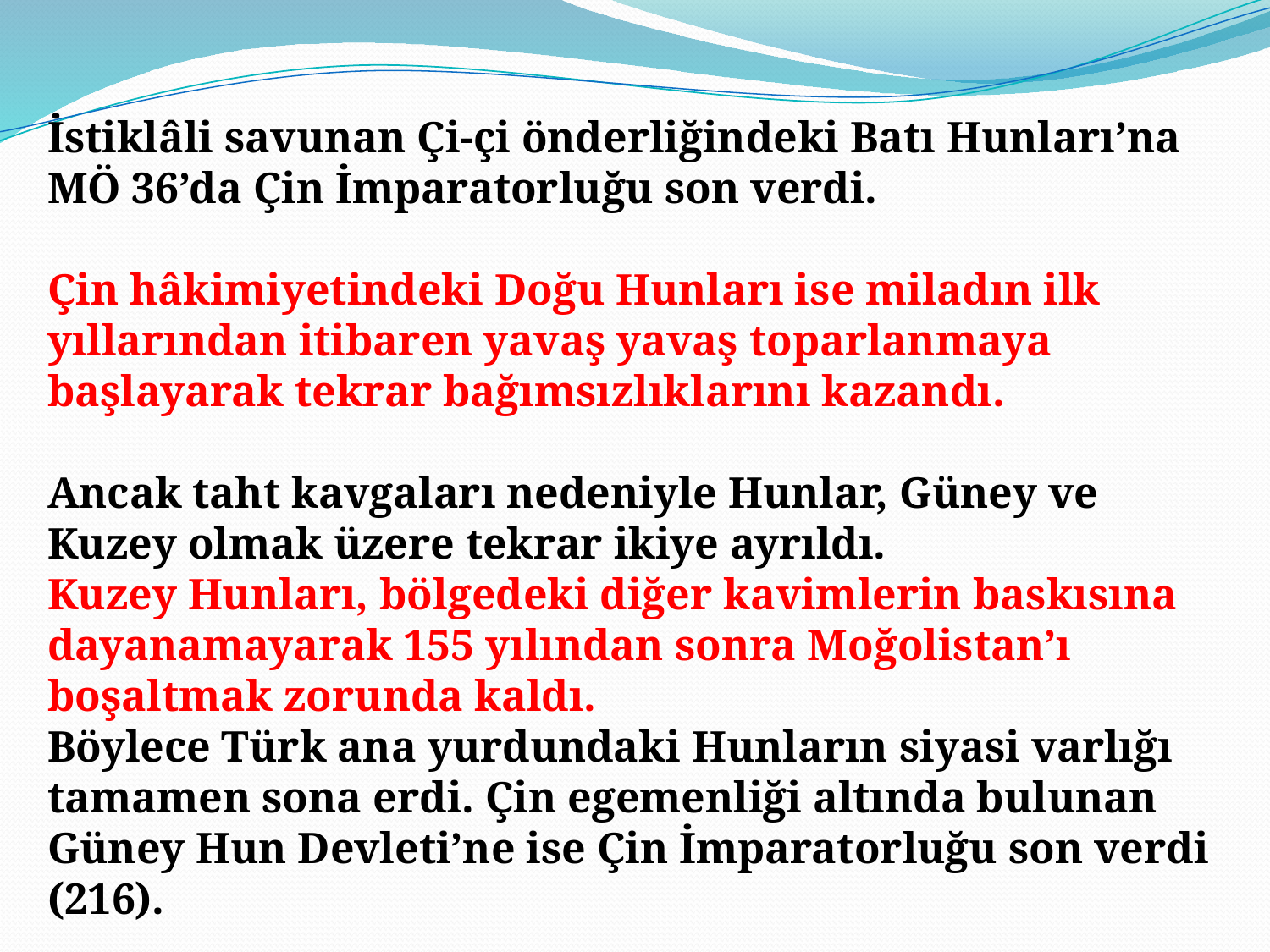

İstiklâli savunan Çi-çi önderliğindeki Batı Hunları’na MÖ 36’da Çin İmparatorluğu son verdi.

Çin hâkimiyetindeki Doğu Hunları ise miladın ilk yıllarından itibaren yavaş yavaş toparlanmaya başlayarak tekrar bağımsızlıklarını kazandı.

Ancak taht kavgaları nedeniyle Hunlar, Güney ve Kuzey olmak üzere tekrar ikiye ayrıldı.
Kuzey Hunları, bölgedeki diğer kavimlerin baskısına dayanamayarak 155 yılından sonra Moğolistan’ı boşaltmak zorunda kaldı.
Böylece Türk ana yurdundaki Hunların siyasi varlığı tamamen sona erdi. Çin egemenliği altında bulunan Güney Hun Devleti’ne ise Çin İmparatorluğu son verdi (216).